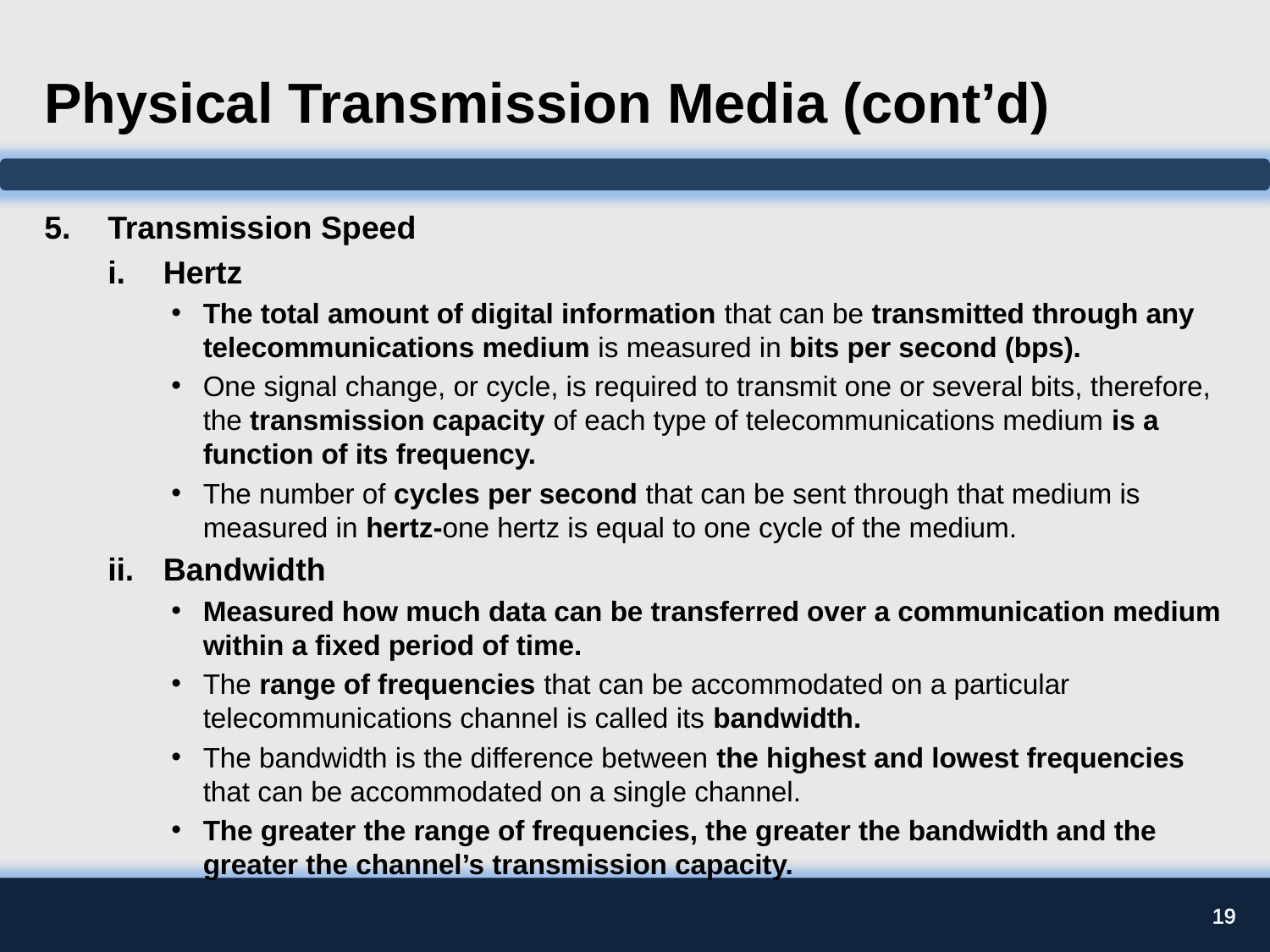

# Physical Transmission Media (cont’d)
Transmission Speed
Hertz
The total amount of digital information that can be transmitted through any telecommunications medium is measured in bits per second (bps).
One signal change, or cycle, is required to transmit one or several bits, therefore, the transmission capacity of each type of telecommunications medium is a function of its frequency.
The number of cycles per second that can be sent through that medium is measured in hertz-one hertz is equal to one cycle of the medium.
Bandwidth
Measured how much data can be transferred over a communication medium within a fixed period of time.
The range of frequencies that can be accommodated on a particular telecommunications channel is called its bandwidth.
The bandwidth is the difference between the highest and lowest frequencies that can be accommodated on a single channel.
The greater the range of frequencies, the greater the bandwidth and the greater the channel’s transmission capacity.
19